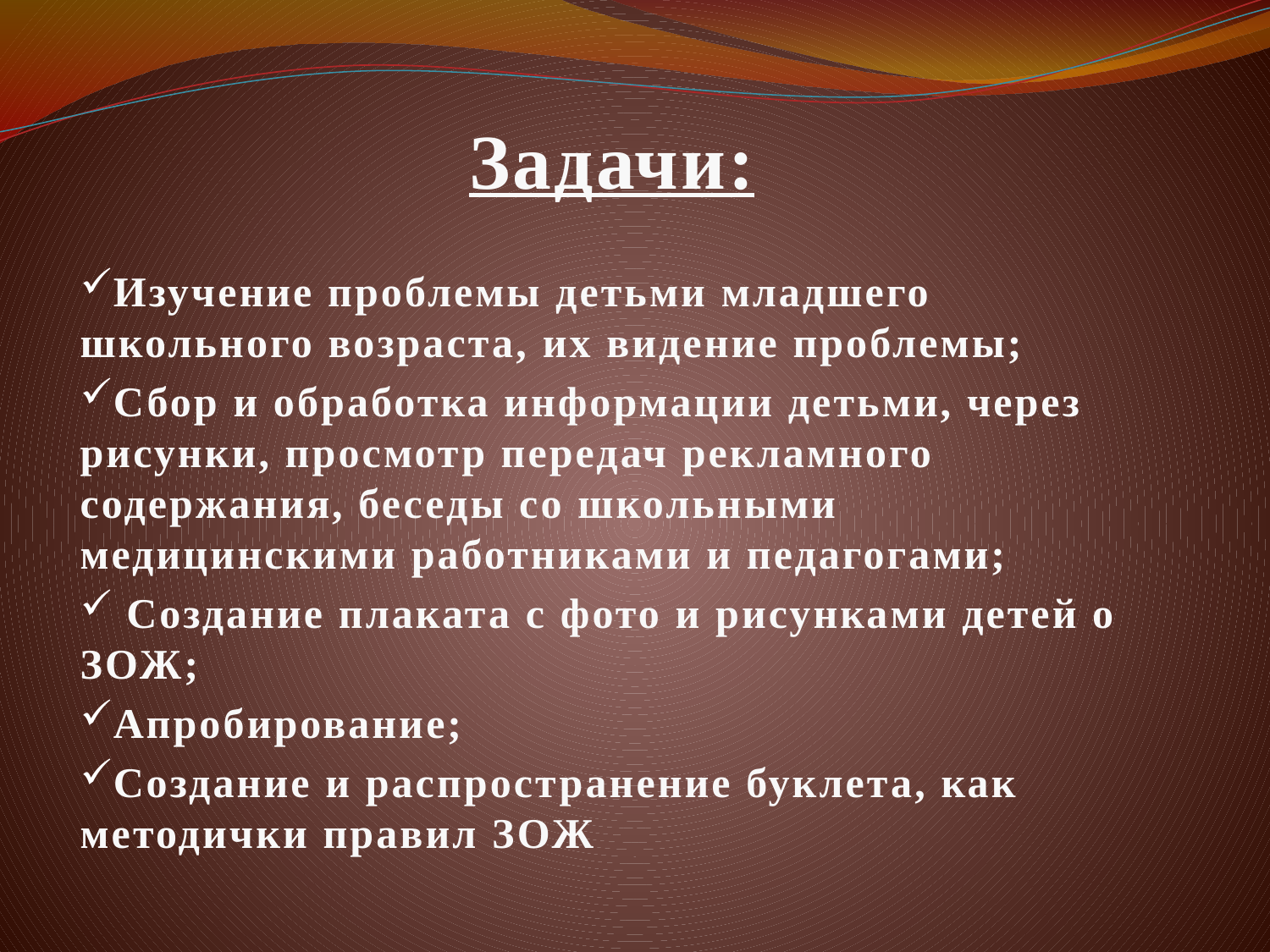

# Задачи:
Изучение проблемы детьми младшего школьного возраста, их видение проблемы;
Сбор и обработка информации детьми, через рисунки, просмотр передач рекламного содержания, беседы со школьными медицинскими работниками и педагогами;
 Создание плаката с фото и рисунками детей о ЗОЖ;
Апробирование;
Создание и распространение буклета, как методички правил ЗОЖ